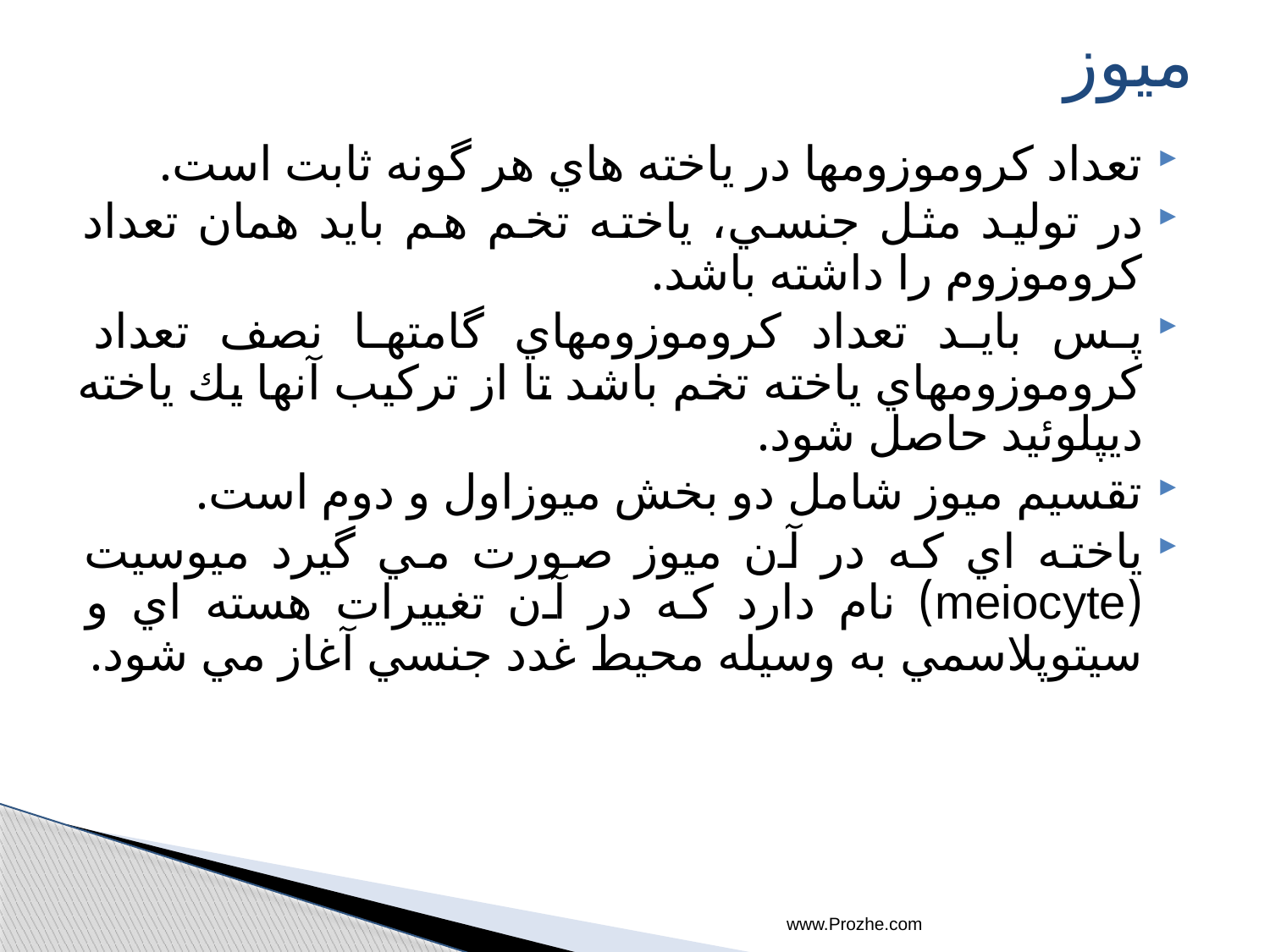

# میوز
تعداد كروموزومها در ياخته هاي هر گونه ثابت است.
در توليد مثل جنسي، ياخته تخم هم بايد همان تعداد كروموزوم را داشته باشد.
پس بايد تعداد كروموزومهاي گامتها نصف تعداد كروموزومهاي ياخته تخم باشد تا از تركيب آنها يك ياخته ديپلوئيد حاصل شود.
تقسيم ميوز شامل دو بخش ميوزاول و دوم است.
ياخته اي كه در آن ميوز صورت مي گيرد ميوسيت (meiocyte) نام دارد كه در آن تغييرات هسته اي و سيتوپلاسمي به وسيله محيط غدد جنسي آغاز مي شود.

www.Prozhe.com